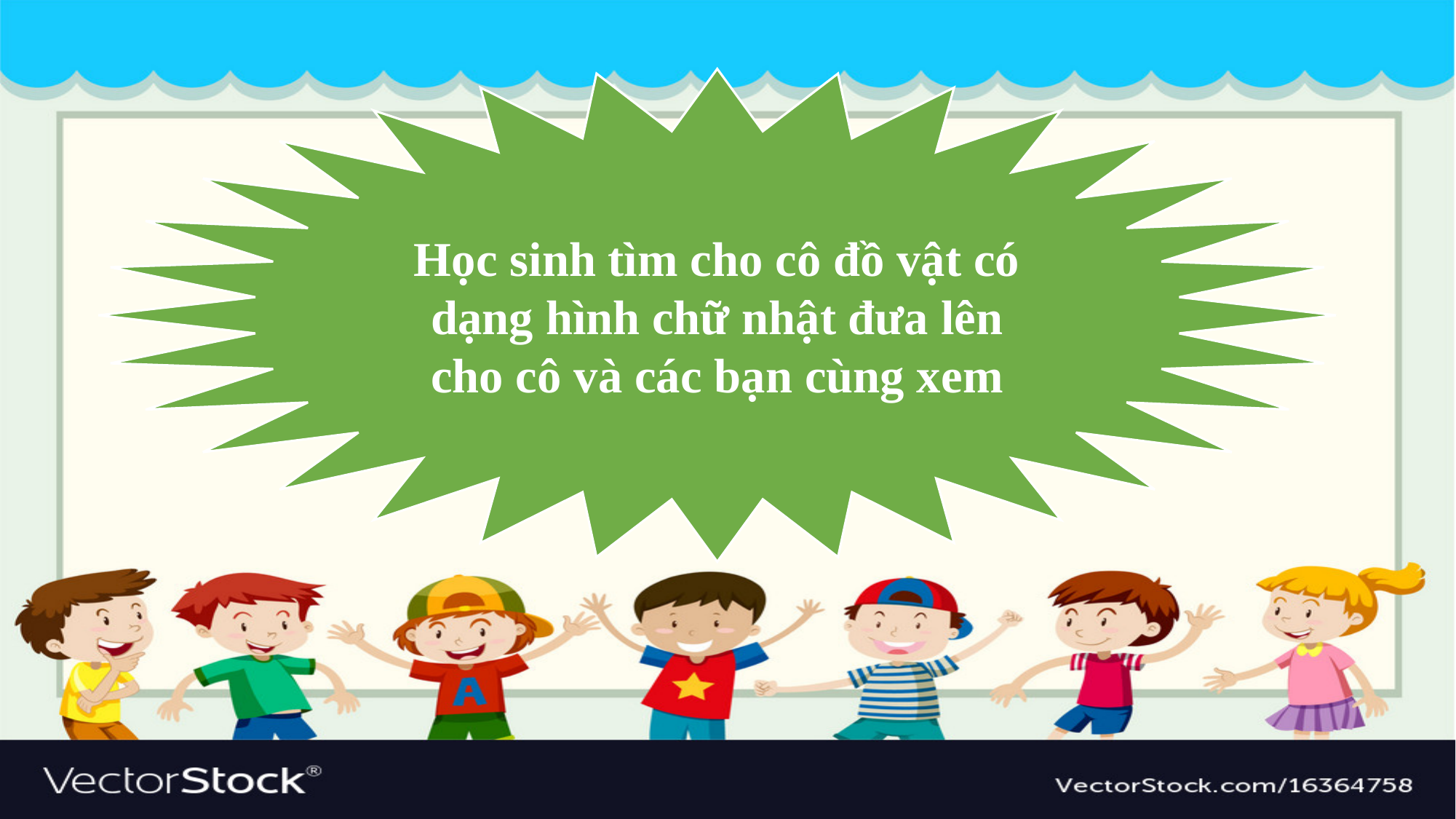

Học sinh tìm cho cô đồ vật có dạng hình chữ nhật đưa lên cho cô và các bạn cùng xem